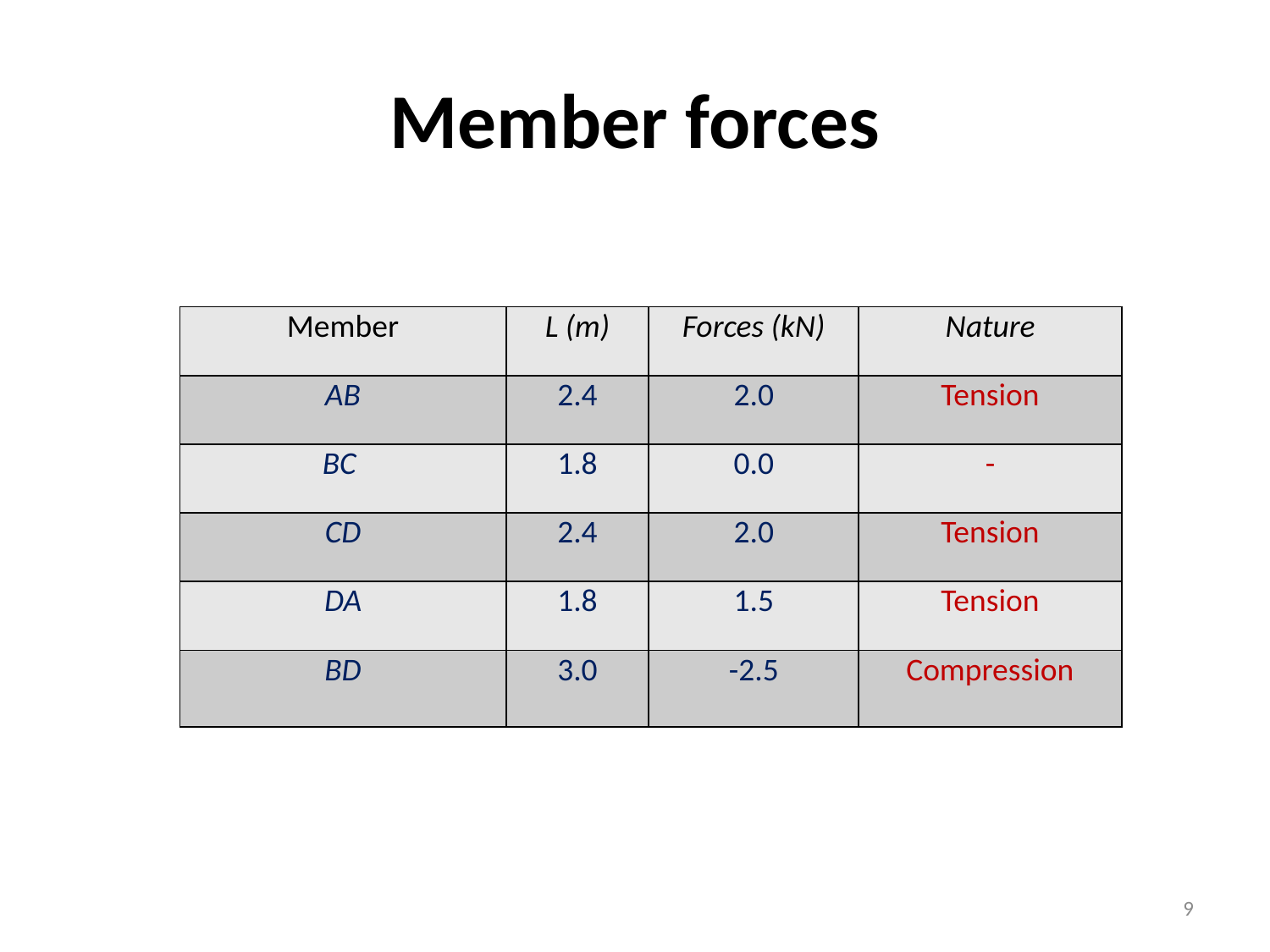

# Member forces
| Member | L (m) | Forces (kN) | Nature |
| --- | --- | --- | --- |
| AB | 2.4 | 2.0 | Tension |
| BC | 1.8 | 0.0 | - |
| CD | 2.4 | 2.0 | Tension |
| DA | 1.8 | 1.5 | Tension |
| BD | 3.0 | -2.5 | Compression |
9